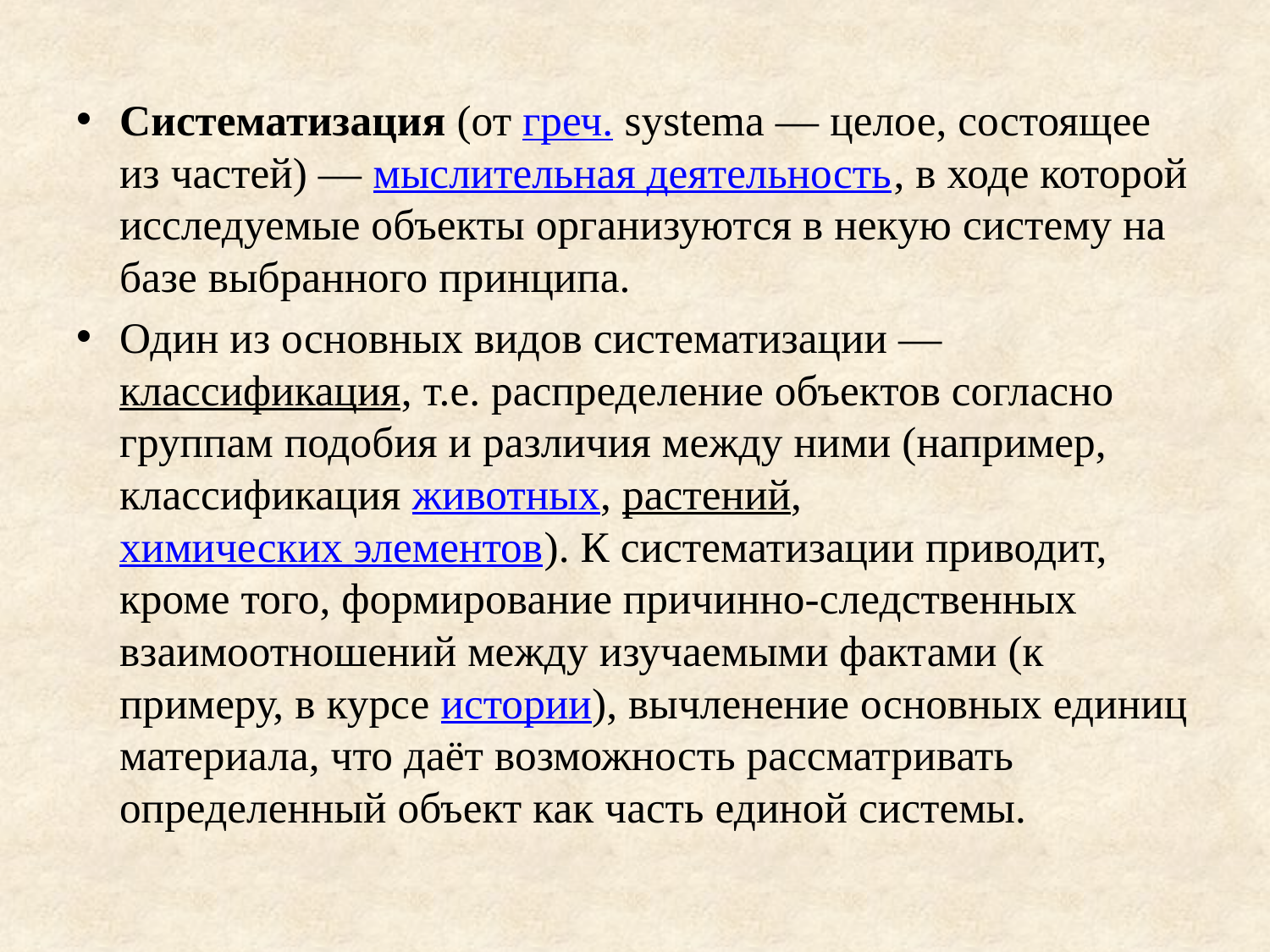

Систематизация (от греч. systema — целое, состоящее из частей) — мыслительная деятельность, в ходе которой исследуемые объекты организуются в некую систему на базе выбранного принципа.
Один из основных видов систематизации — классификация, т.е. распределение объектов согласно группам подобия и различия между ними (например, классификация животных, растений, химических элементов). К систематизации приводит, кроме того, формирование причинно-следственных взаимоотношений между изучаемыми фактами (к примеру, в курсе истории), вычленение основных единиц материала, что даёт возможность рассматривать определенный объект как часть единой системы.